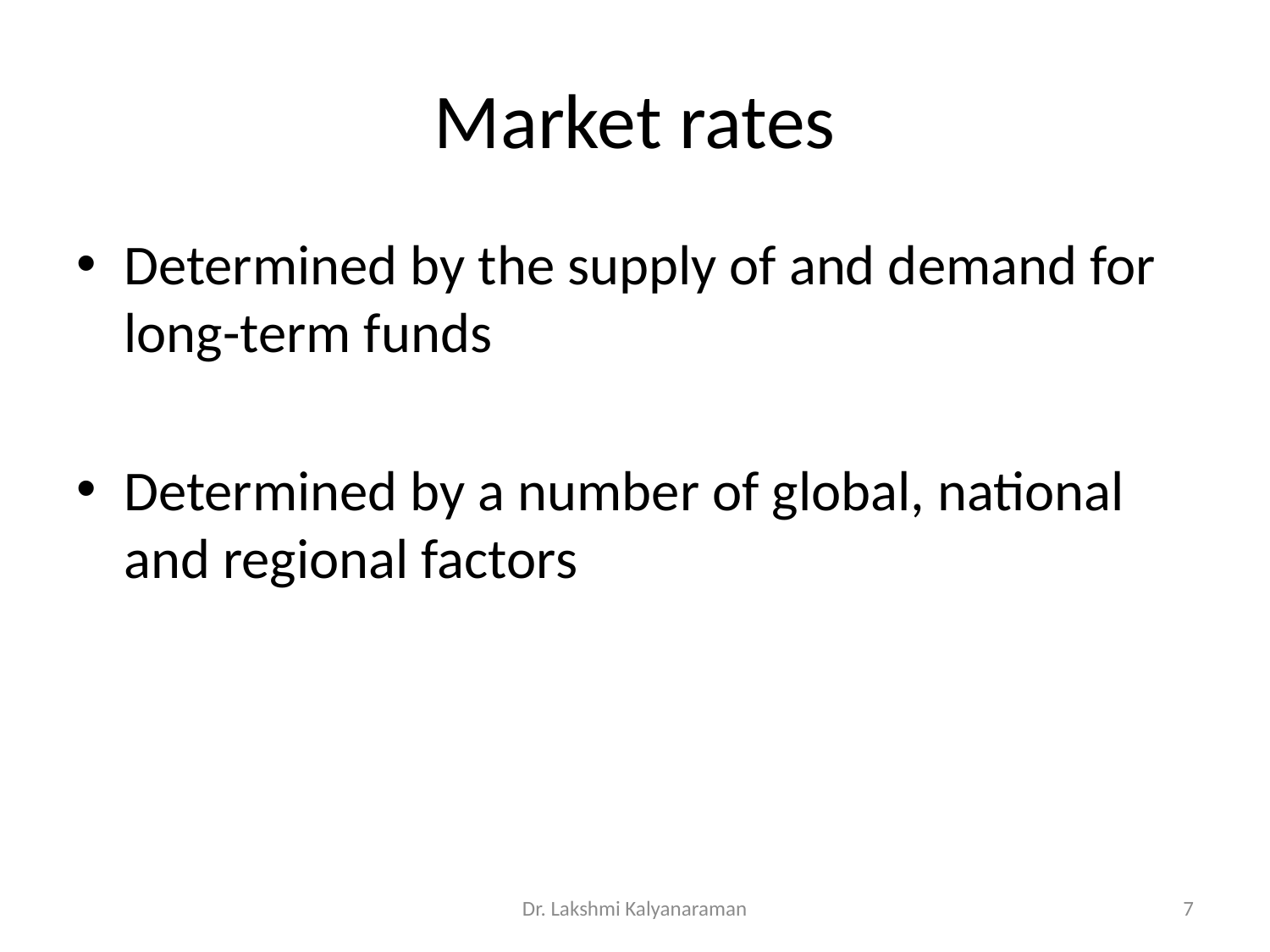

# Market rates
Determined by the supply of and demand for long-term funds

Determined by a number of global, national and regional factors
Dr. Lakshmi Kalyanaraman
7